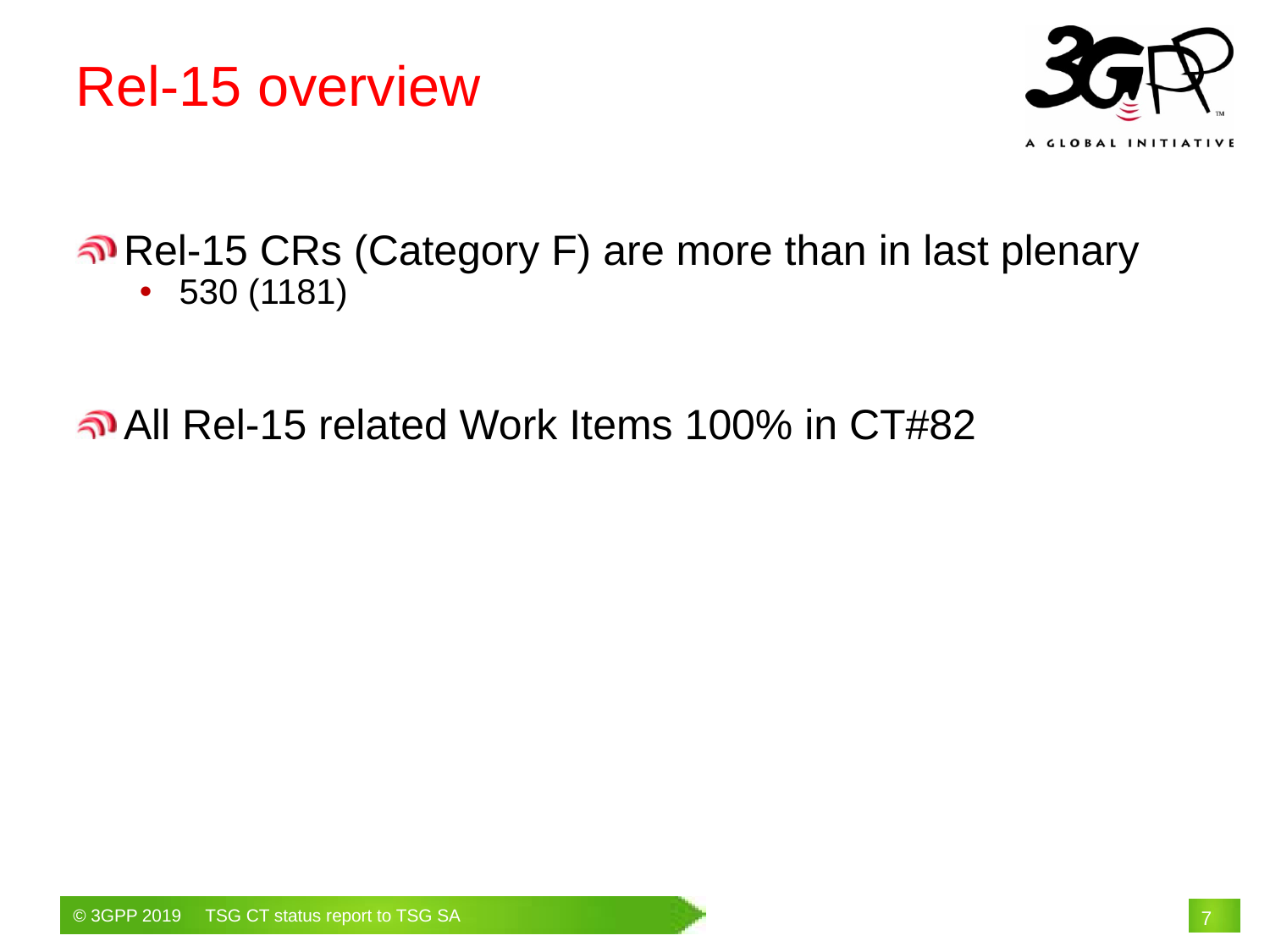

Rel-15 overview

Rel-15 CRs (Category F) are more than in last plenary
530 (1181)

All Rel-15 related Work Items 100% in CT#82

# 7